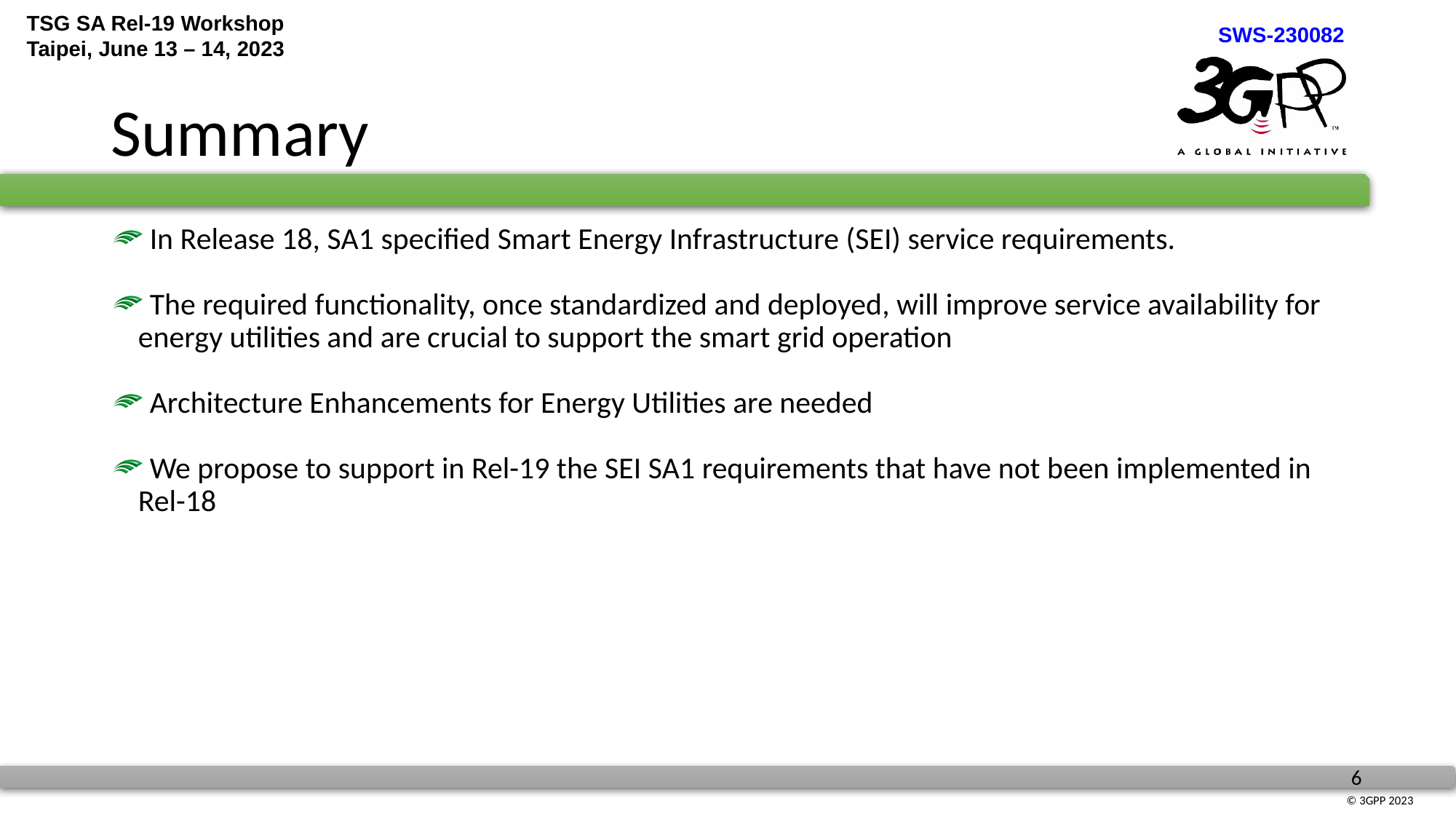

# Summary
 In Release 18, SA1 specified Smart Energy Infrastructure (SEI) service requirements.

 The required functionality, once standardized and deployed, will improve service availability for energy utilities and are crucial to support the smart grid operation

 Architecture Enhancements for Energy Utilities are needed

 We propose to support in Rel-19 the SEI SA1 requirements that have not been implemented in Rel-18